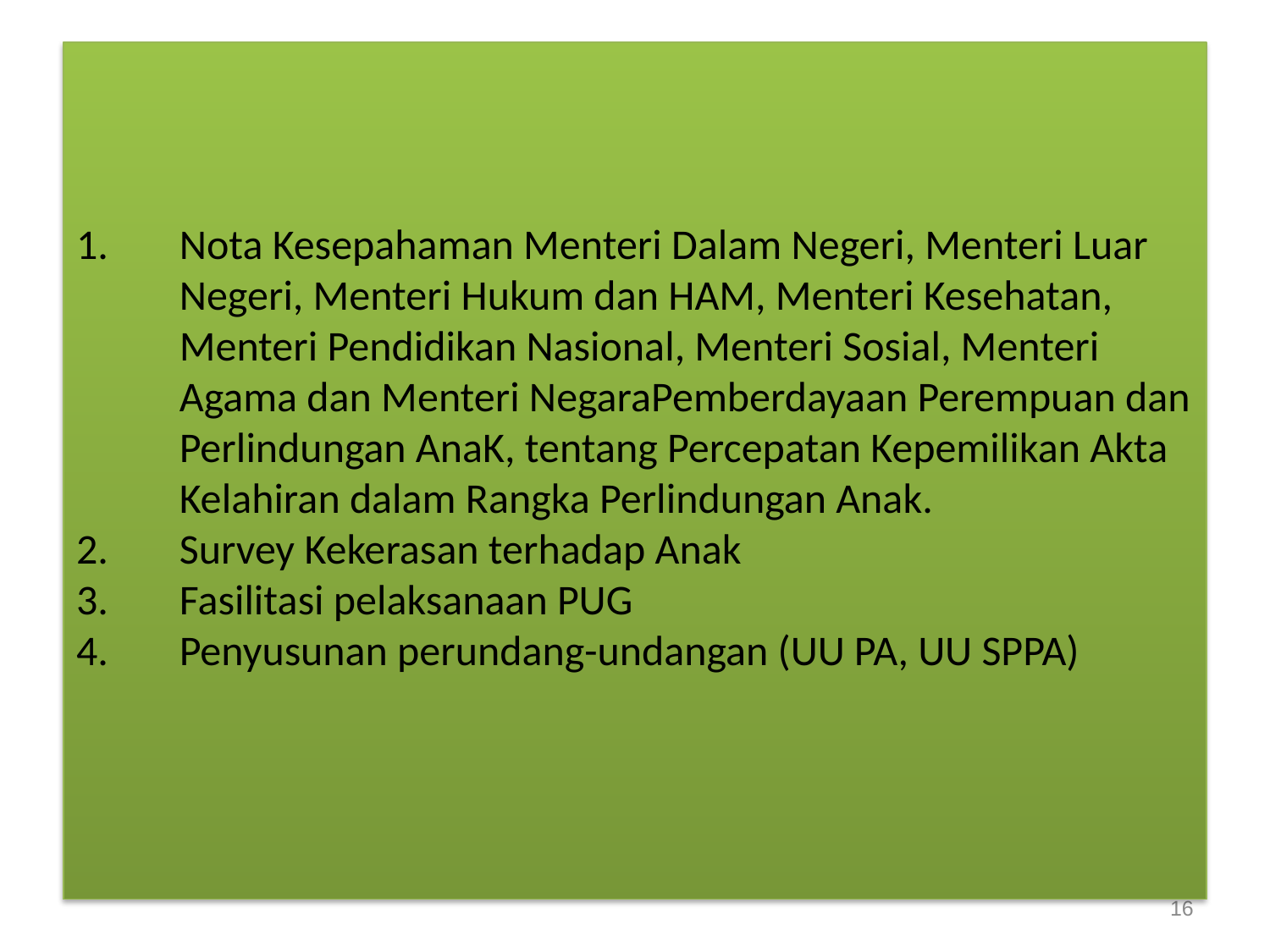

Nota Kesepahaman Menteri Dalam Negeri, Menteri Luar Negeri, Menteri Hukum dan HAM, Menteri Kesehatan, Menteri Pendidikan Nasional, Menteri Sosial, Menteri Agama dan Menteri NegaraPemberdayaan Perempuan dan Perlindungan AnaK, tentang Percepatan Kepemilikan Akta Kelahiran dalam Rangka Perlindungan Anak.
Survey Kekerasan terhadap Anak
Fasilitasi pelaksanaan PUG
Penyusunan perundang-undangan (UU PA, UU SPPA)

16